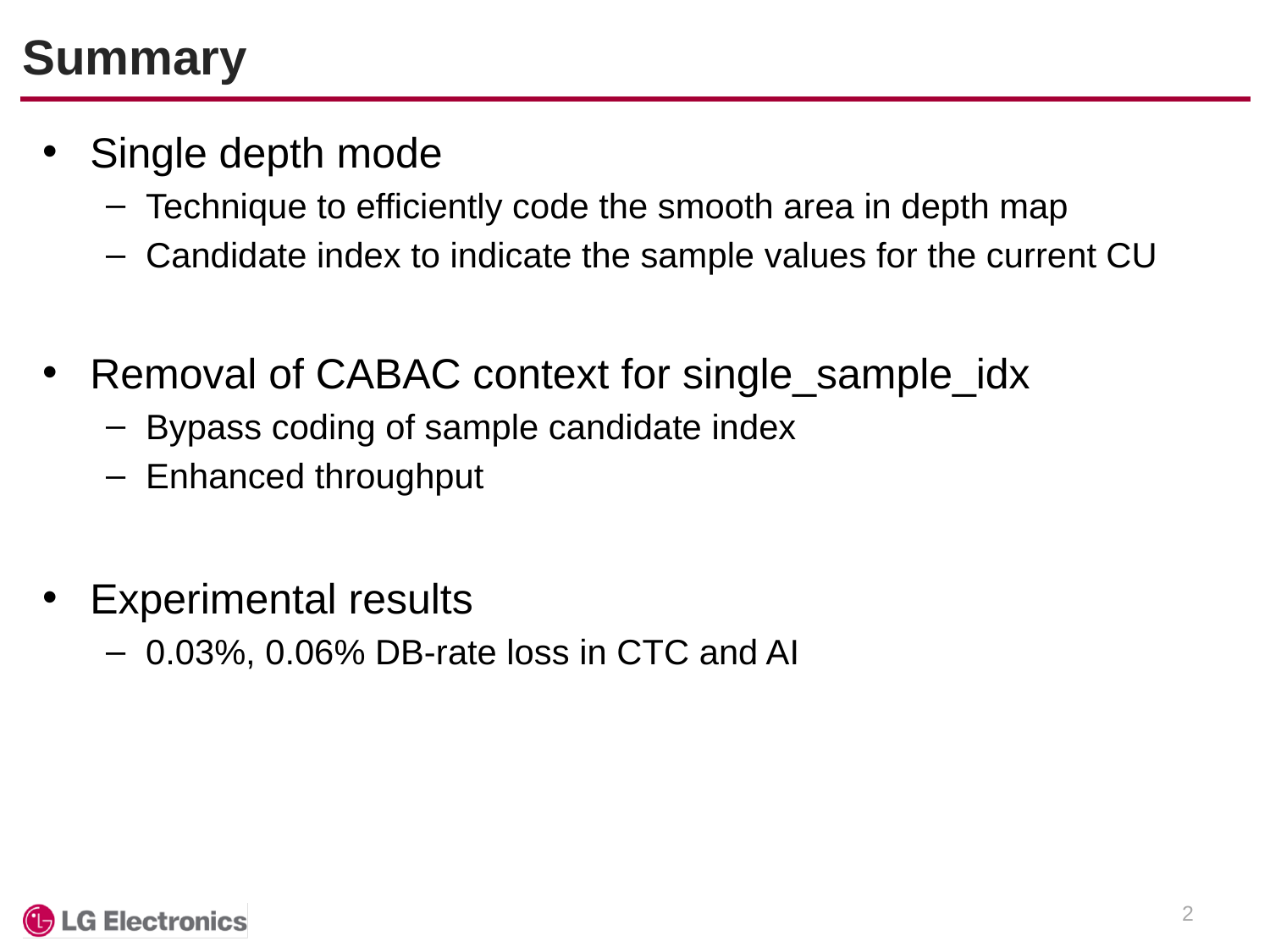

# Summary
Single depth mode
Technique to efficiently code the smooth area in depth map
Candidate index to indicate the sample values for the current CU

Removal of CABAC context for single_sample_idx
Bypass coding of sample candidate index
Enhanced throughput

Experimental results
0.03%, 0.06% DB-rate loss in CTC and AI

2